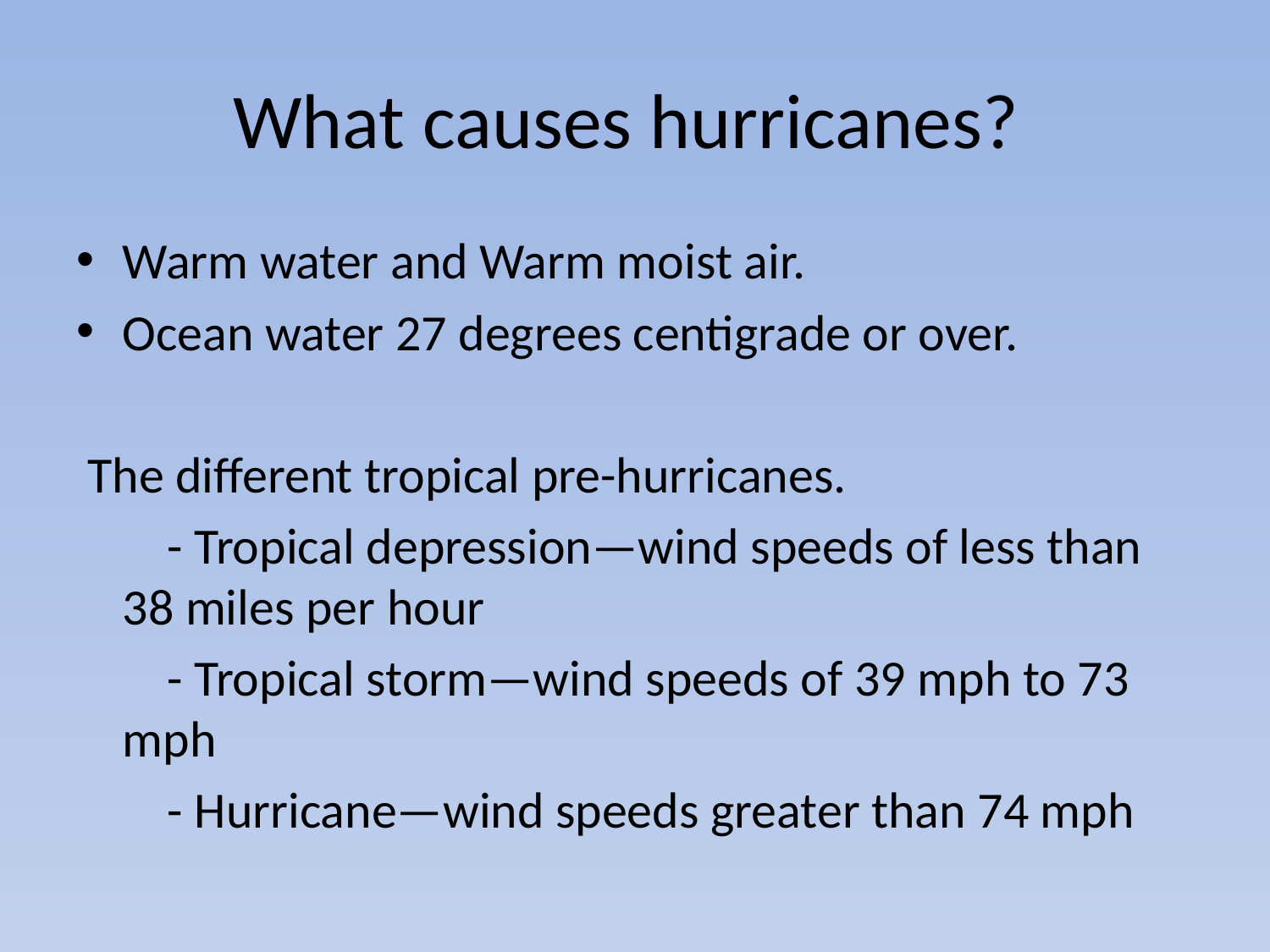

# What causes hurricanes?
Warm water and Warm moist air.
Ocean water 27 degrees centigrade or over.

 The different tropical pre-hurricanes.
        - Tropical depression—wind speeds of less than 38 miles per hour
        - Tropical storm—wind speeds of 39 mph to 73 mph
        - Hurricane—wind speeds greater than 74 mph